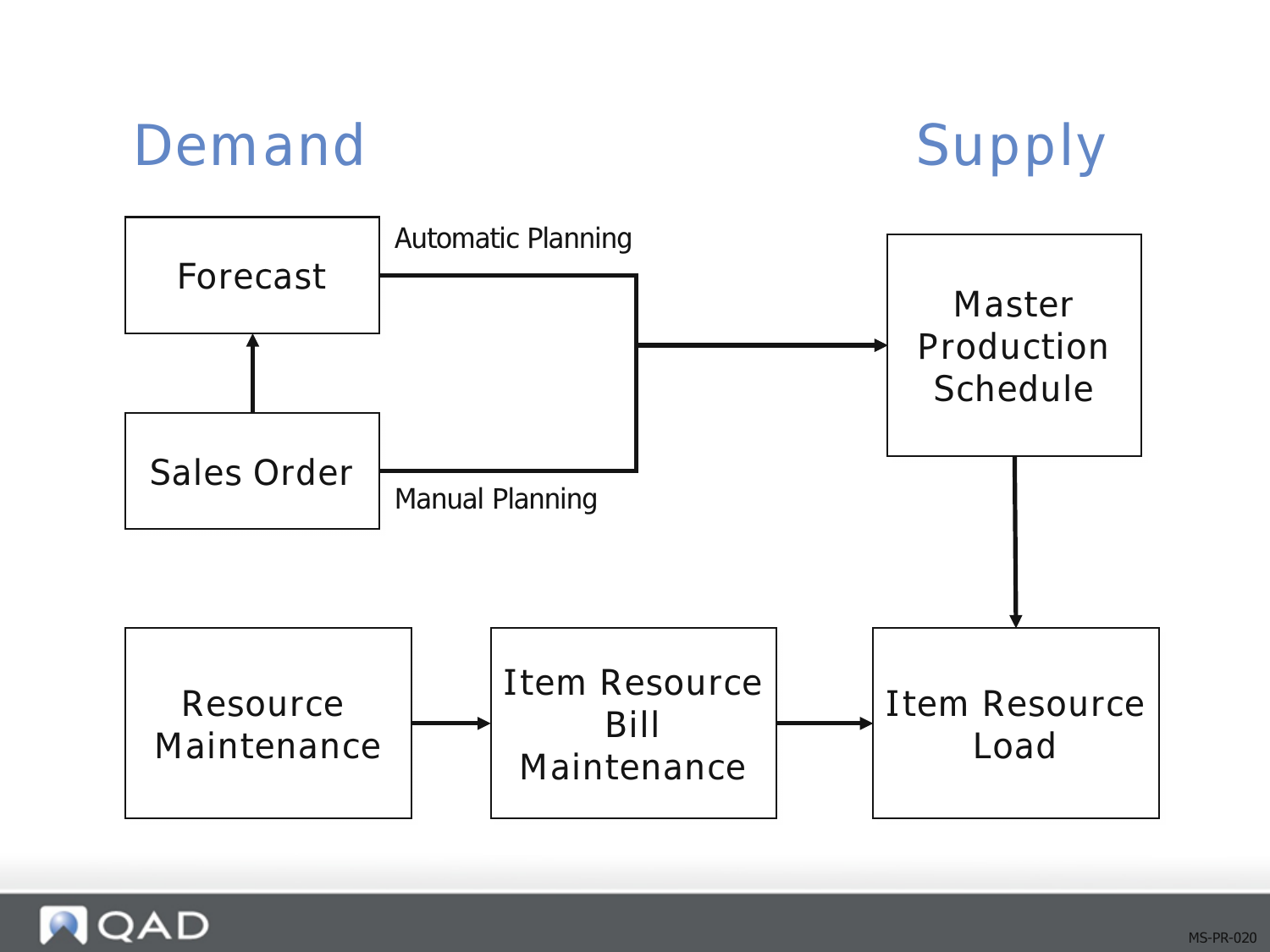

Demand
Supply

Forecast

Master
Production
Schedule

Automatic Planning

Sales Order

Manual Planning

Resource
Maintenance

Item Resource Bill Maintenance

Item Resource Load

MS-PR-020